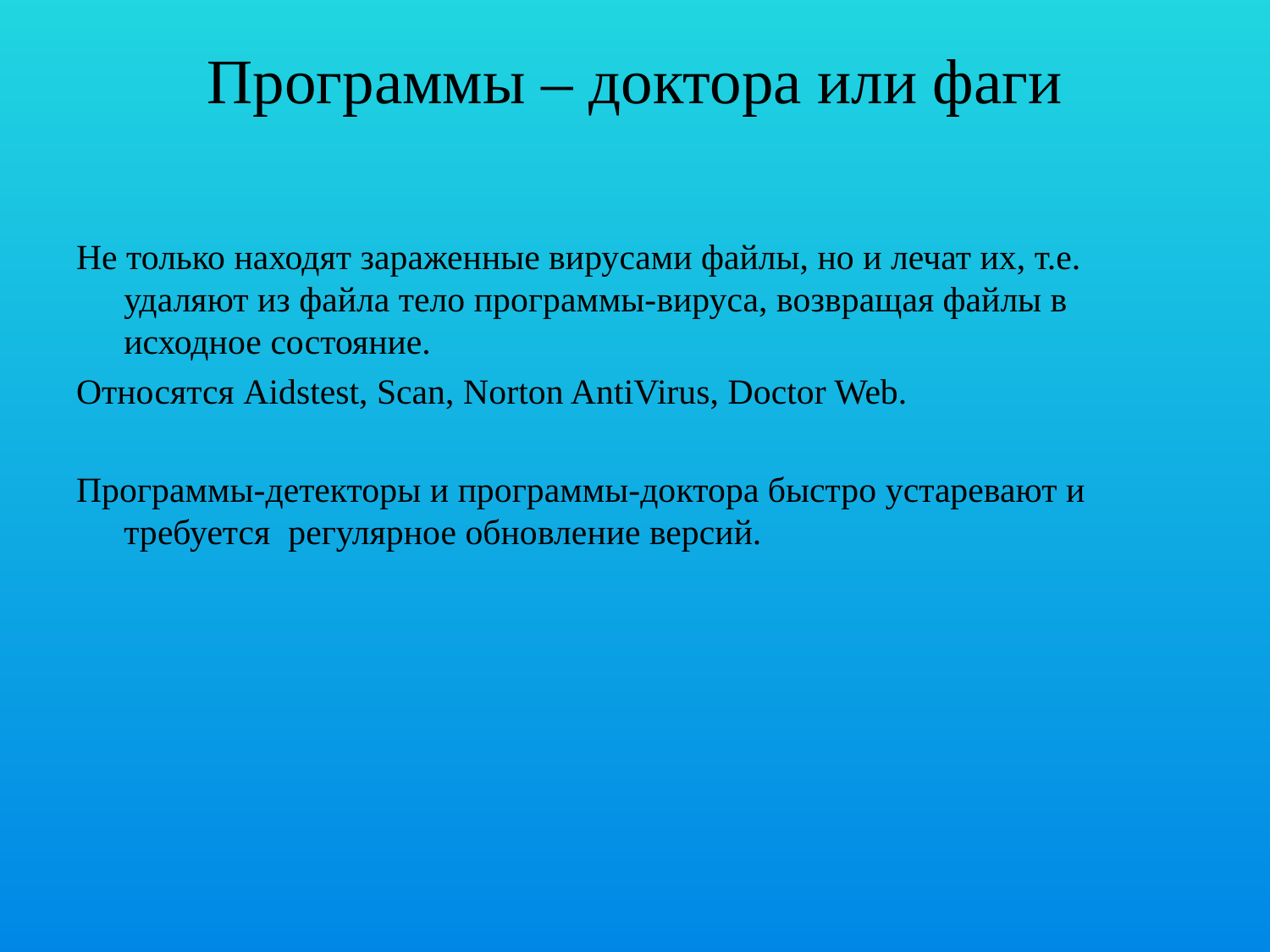

# Программы – доктора или фаги

Не только находят зараженные вирусами файлы, но и лечат их, т.е. удаляют из файла тело программы-вируса, возвращая файлы в исходное состояние.
Относятся Aidstest, Scan, Norton AntiVirus, Doctor Web.

Программы-детекторы и программы-доктора быстро устаревают и требуется  регулярное обновление версий.